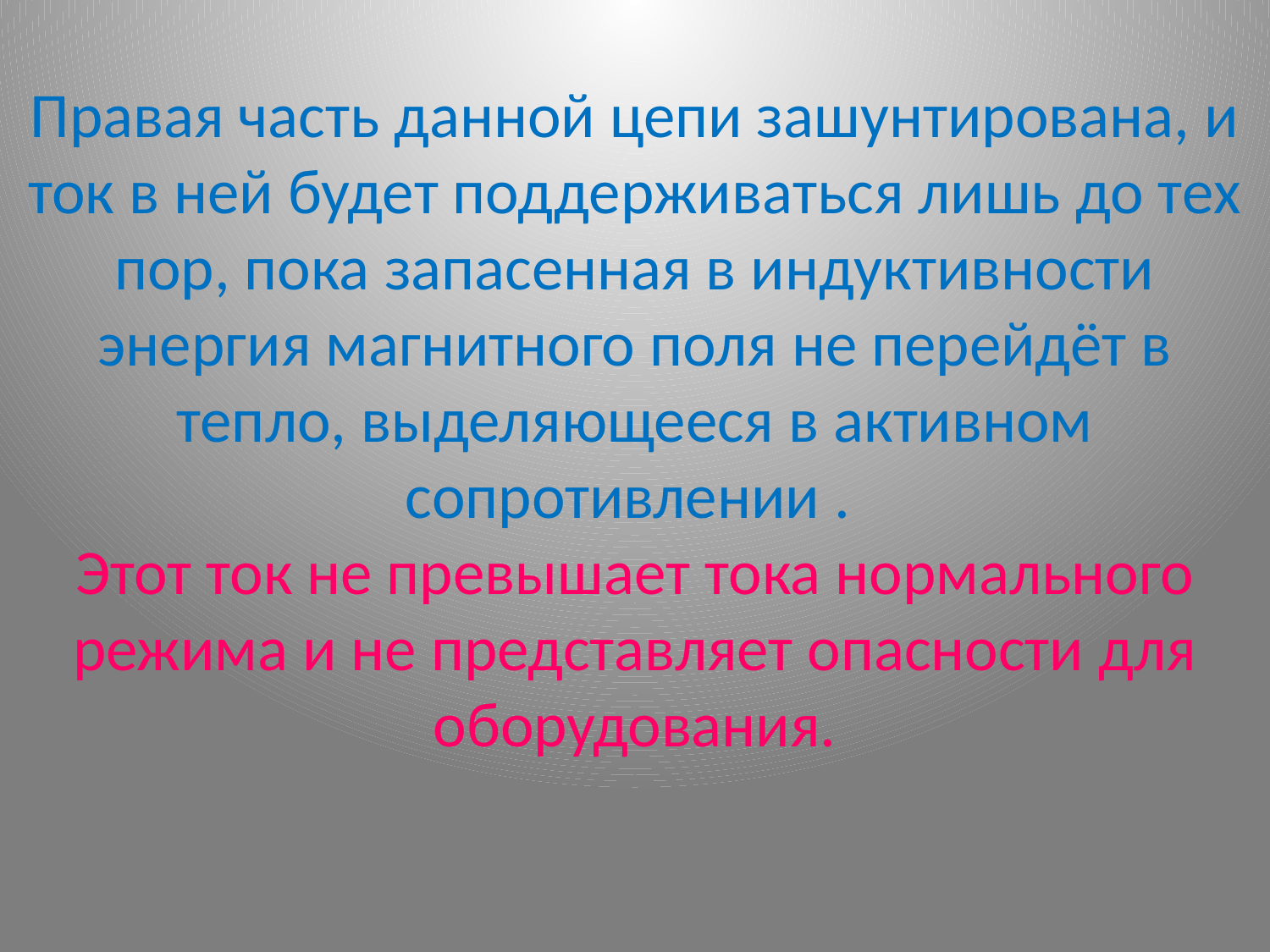

# Правая часть данной цепи зашунтирована, и ток в ней будет поддерживаться лишь до тех пор, пока запасенная в индуктивности энергия магнитного поля не перейдёт в тепло, выделяющееся в активном сопротивлении . Этот ток не превышает тока нормального режима и не представляет опасности для оборудования.